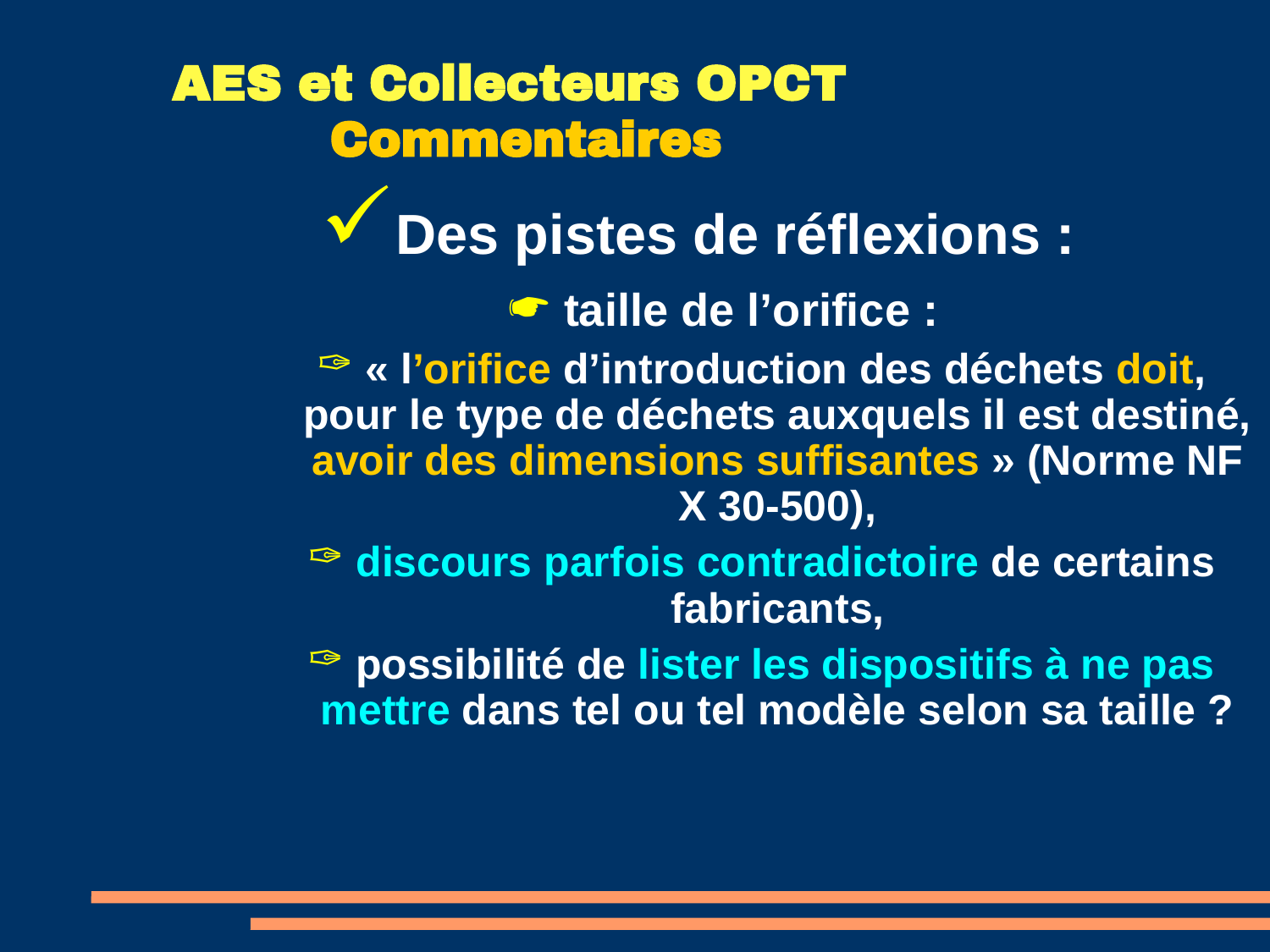

AES et Collecteurs OPCT
 Commentaires
Des pistes de réflexions :
 taille de l’orifice :
 « l’orifice d’introduction des déchets doit, pour le type de déchets auxquels il est destiné, avoir des dimensions suffisantes » (Norme NF X 30-500),
 discours parfois contradictoire de certains fabricants,
 possibilité de lister les dispositifs à ne pas mettre dans tel ou tel modèle selon sa taille ?